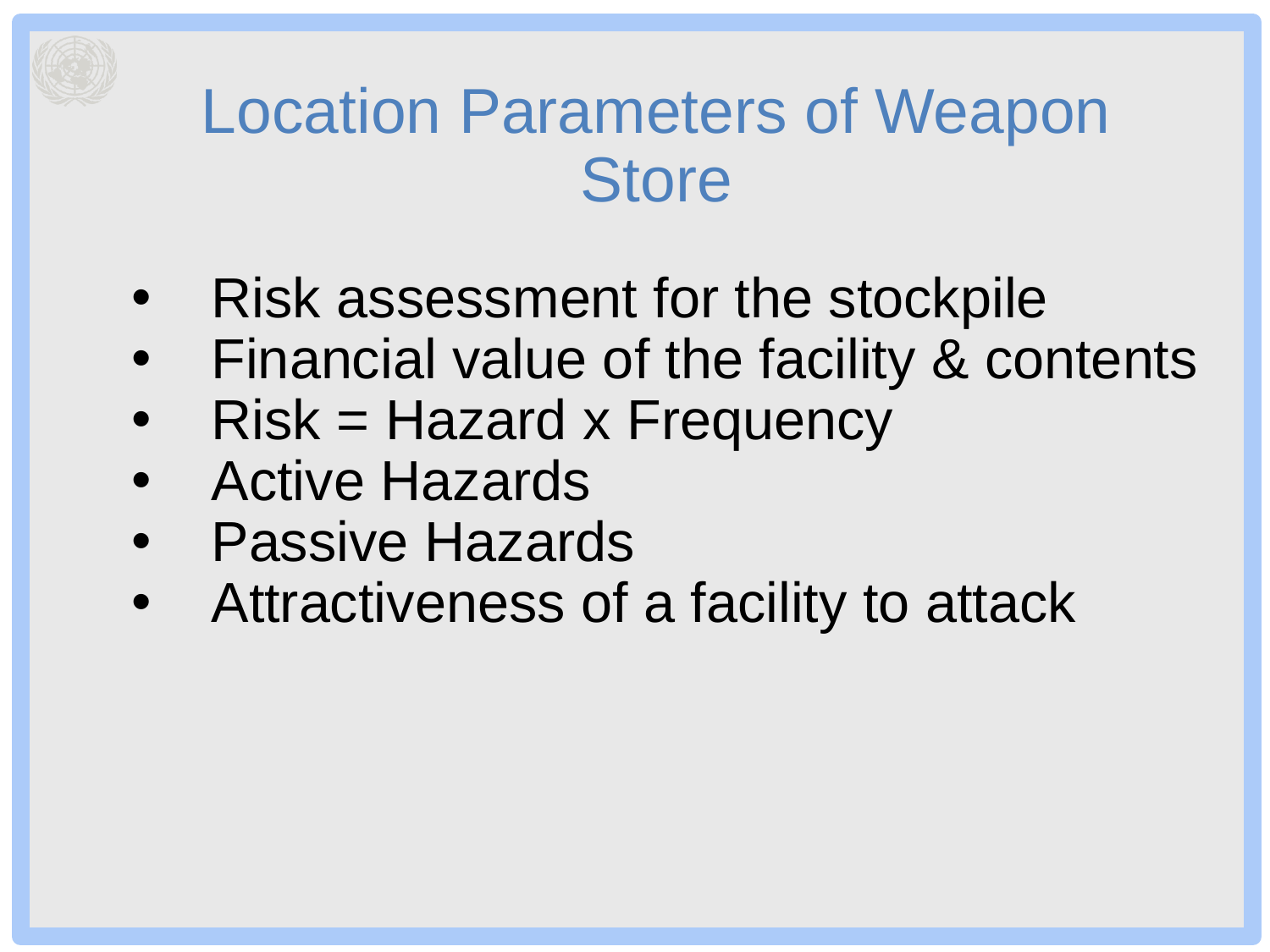

Location Parameters of Weapon Store
Risk assessment for the stockpile
Financial value of the facility & contents
Risk = Hazard x Frequency
Active Hazards
Passive Hazards
Attractiveness of a facility to attack